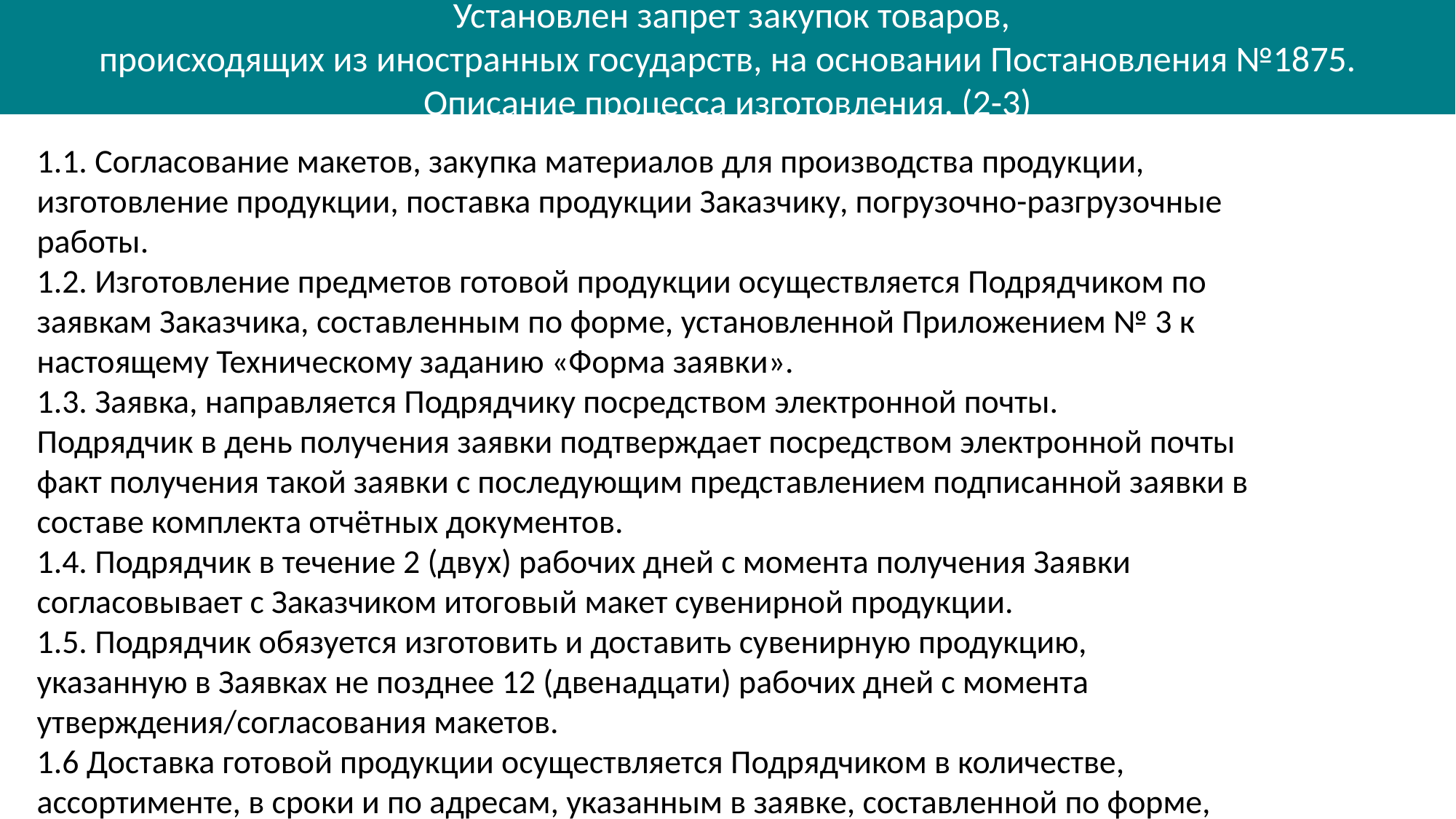

Установлен запрет закупок товаров,
происходящих из иностранных государств, на основании Постановления №1875.
Описание процесса изготовления. (2-3)

1.1. Согласование макетов, закупка материалов для производства продукции,
изготовление продукции, поставка продукции Заказчику, погрузочно-разгрузочные
работы.
1.2. Изготовление предметов готовой продукции осуществляется Подрядчиком по
заявкам Заказчика, составленным по форме, установленной Приложением № 3 к
настоящему Техническому заданию «Форма заявки».
1.3. Заявка, направляется Подрядчику посредством электронной почты.
Подрядчик в день получения заявки подтверждает посредством электронной почты
факт получения такой заявки с последующим представлением подписанной заявки в
составе комплекта отчётных документов.
1.4. Подрядчик в течение 2 (двух) рабочих дней с момента получения Заявки
согласовывает с Заказчиком итоговый макет сувенирной продукции.
1.5. Подрядчик обязуется изготовить и доставить сувенирную продукцию,
указанную в Заявках не позднее 12 (двенадцати) рабочих дней с момента
утверждения/согласования макетов.
1.6 Доставка готовой продукции осуществляется Подрядчиком в количестве,
ассортименте, в сроки и по адресам, указанным в заявке, составленной по форме,
установленной Приложением № 3 к настоящему Техническому заданию «Форма
заявки».».